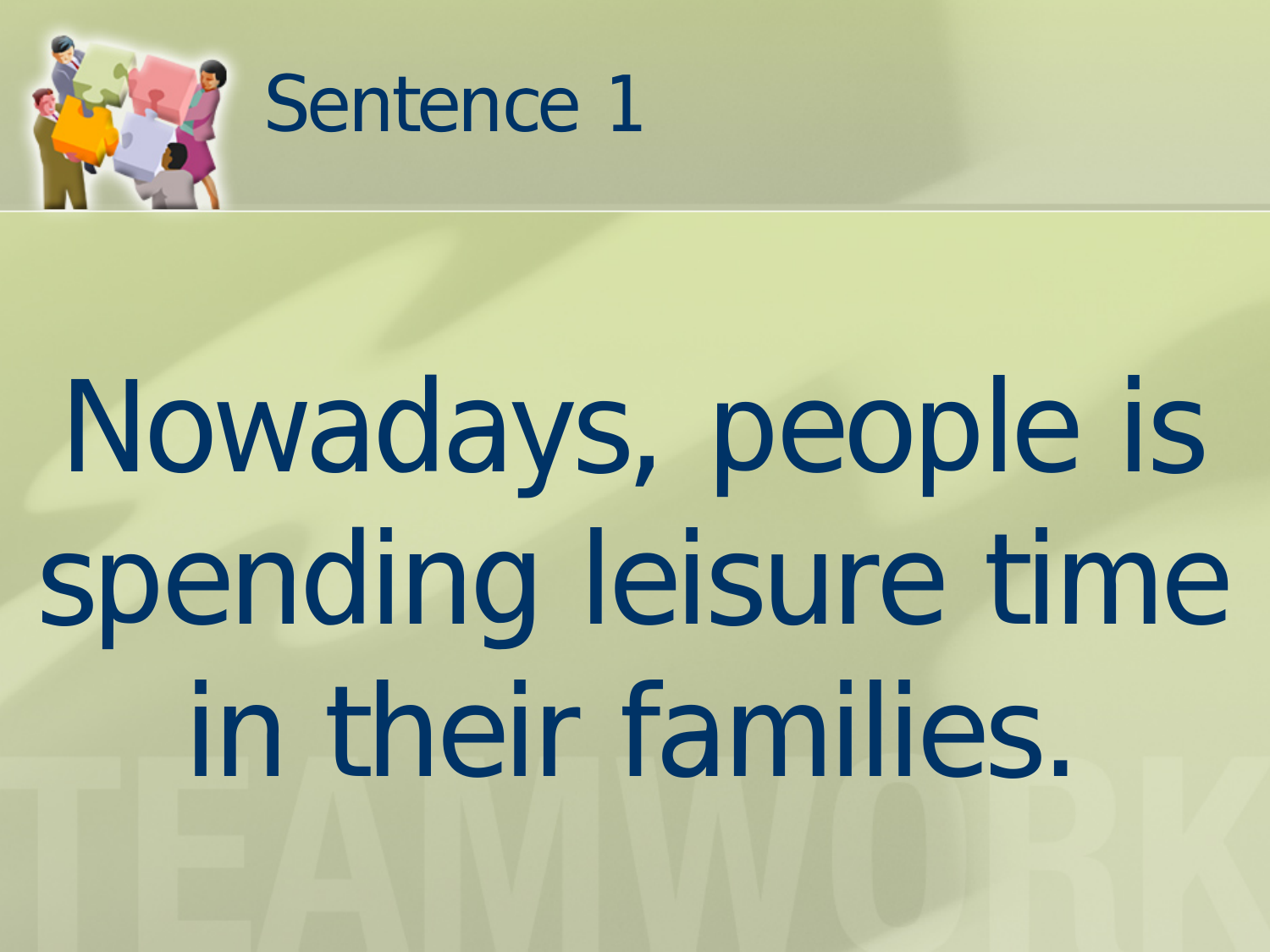

# Sentence 1
Nowadays, people is spending leisure time in their families.